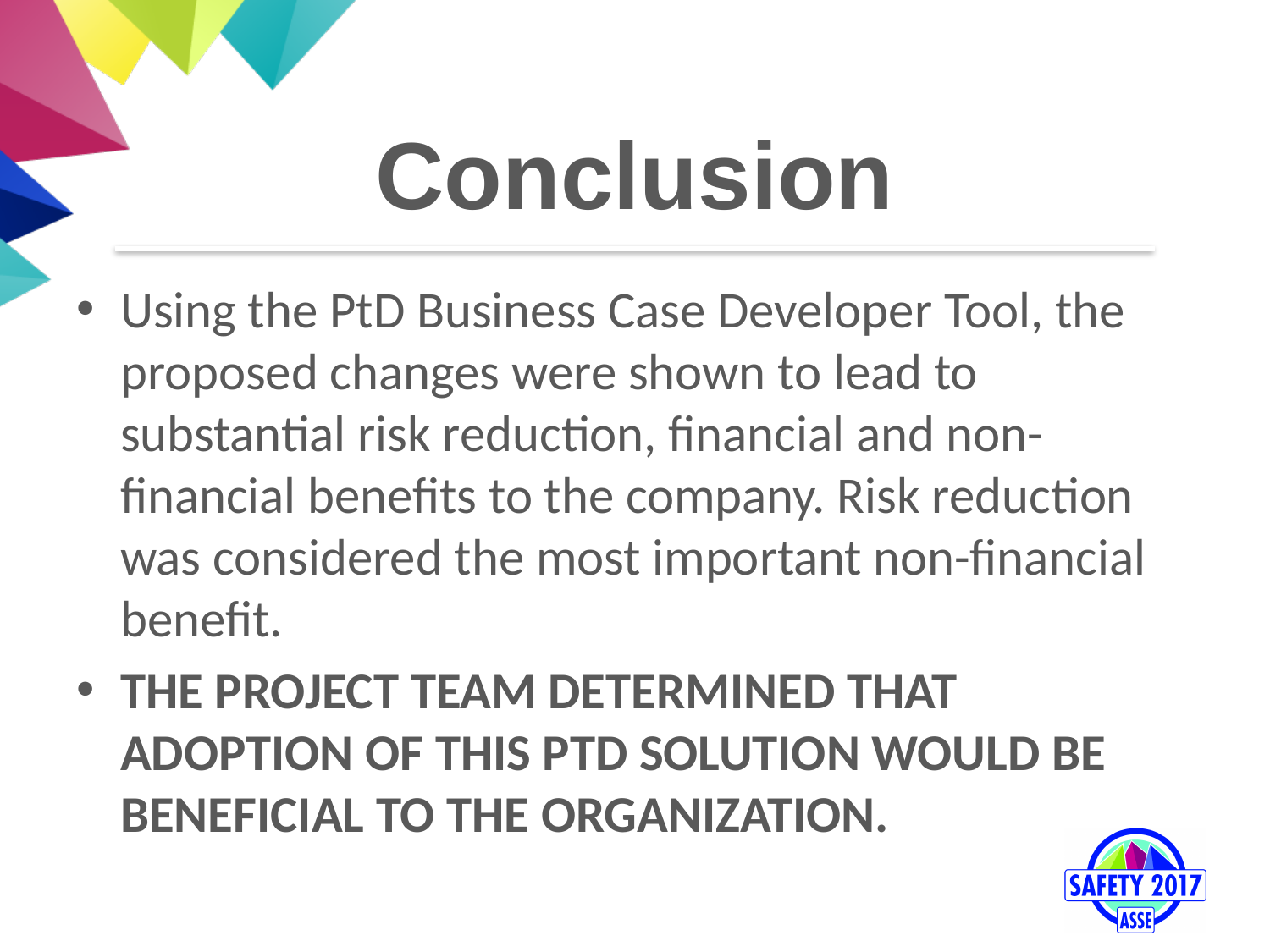

# Conclusion
Using the PtD Business Case Developer Tool, the proposed changes were shown to lead to substantial risk reduction, financial and non-financial benefits to the company. Risk reduction was considered the most important non-financial benefit.
The project team determined that adoption of this PtD solution would be beneficial to the organization.